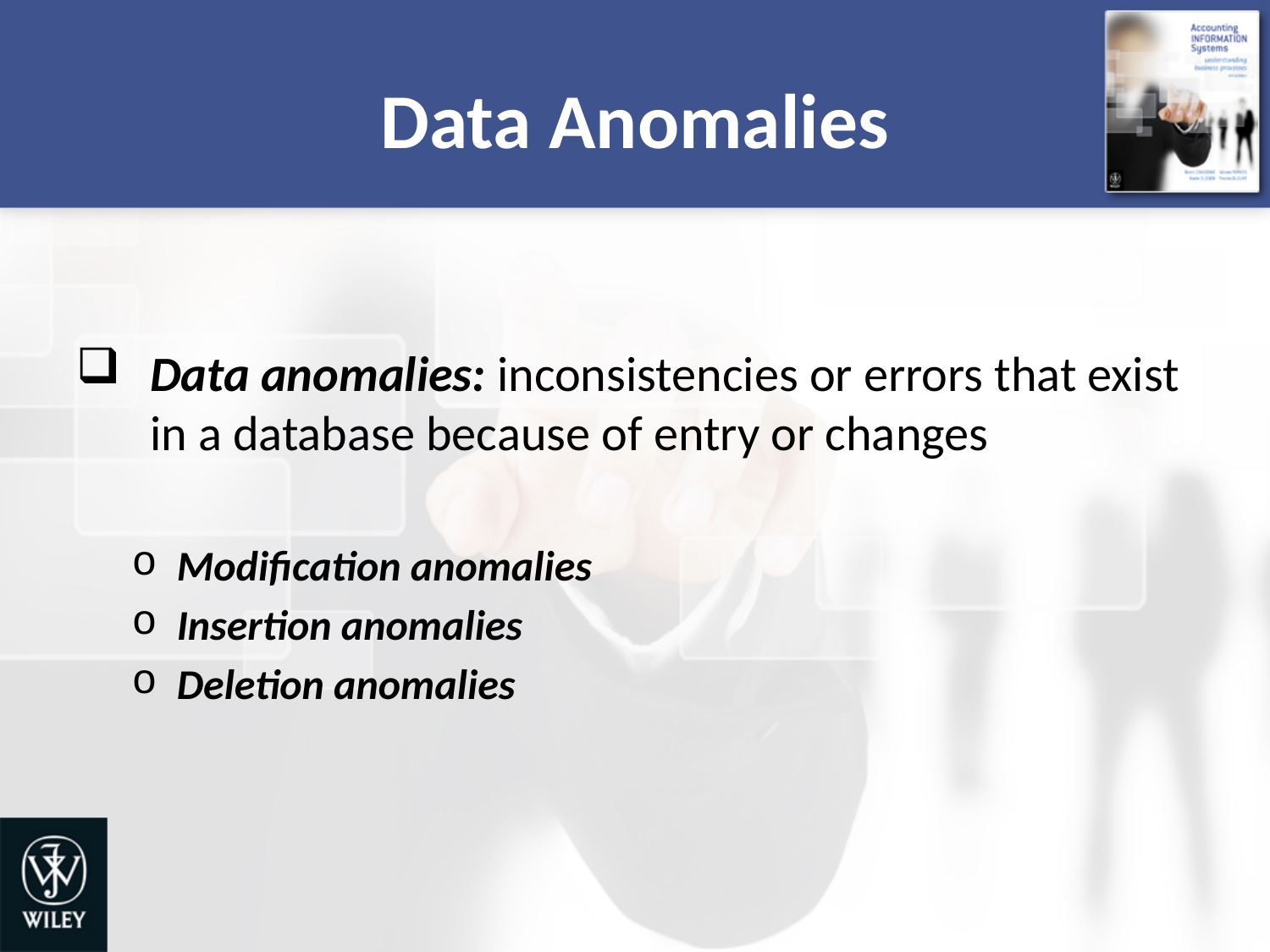

# Data Anomalies
Data anomalies: inconsistencies or errors that exist in a database because of entry or changes

Modification anomalies
Insertion anomalies
Deletion anomalies